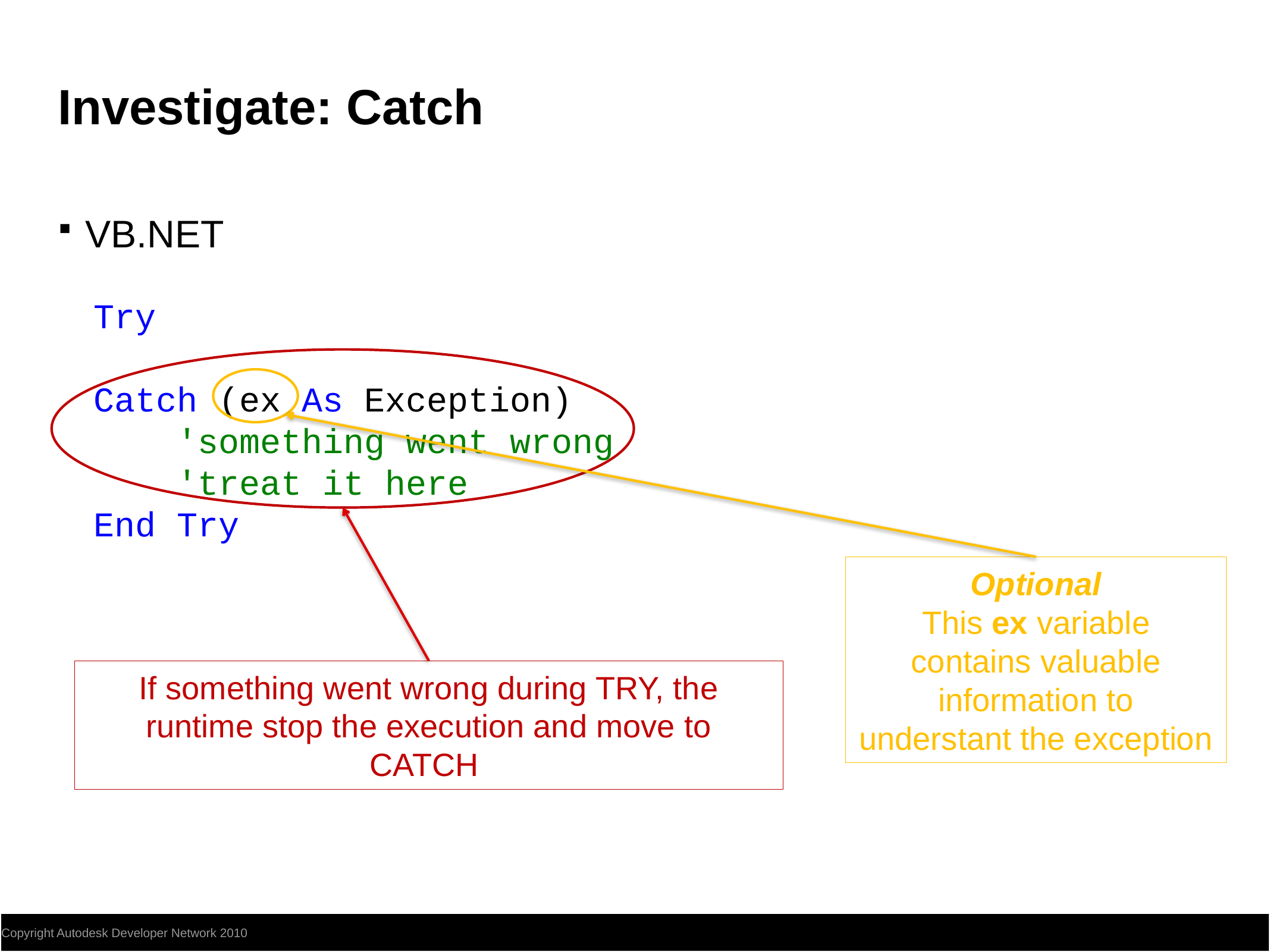

# Investigate: Catch
VB.NET
Try

Catch (ex As Exception)
    'something went wrong
    'treat it here
End Try

Optional
This ex variable contains valuable information to understant the exception
If something went wrong during TRY, the runtime stop the execution and move to CATCH